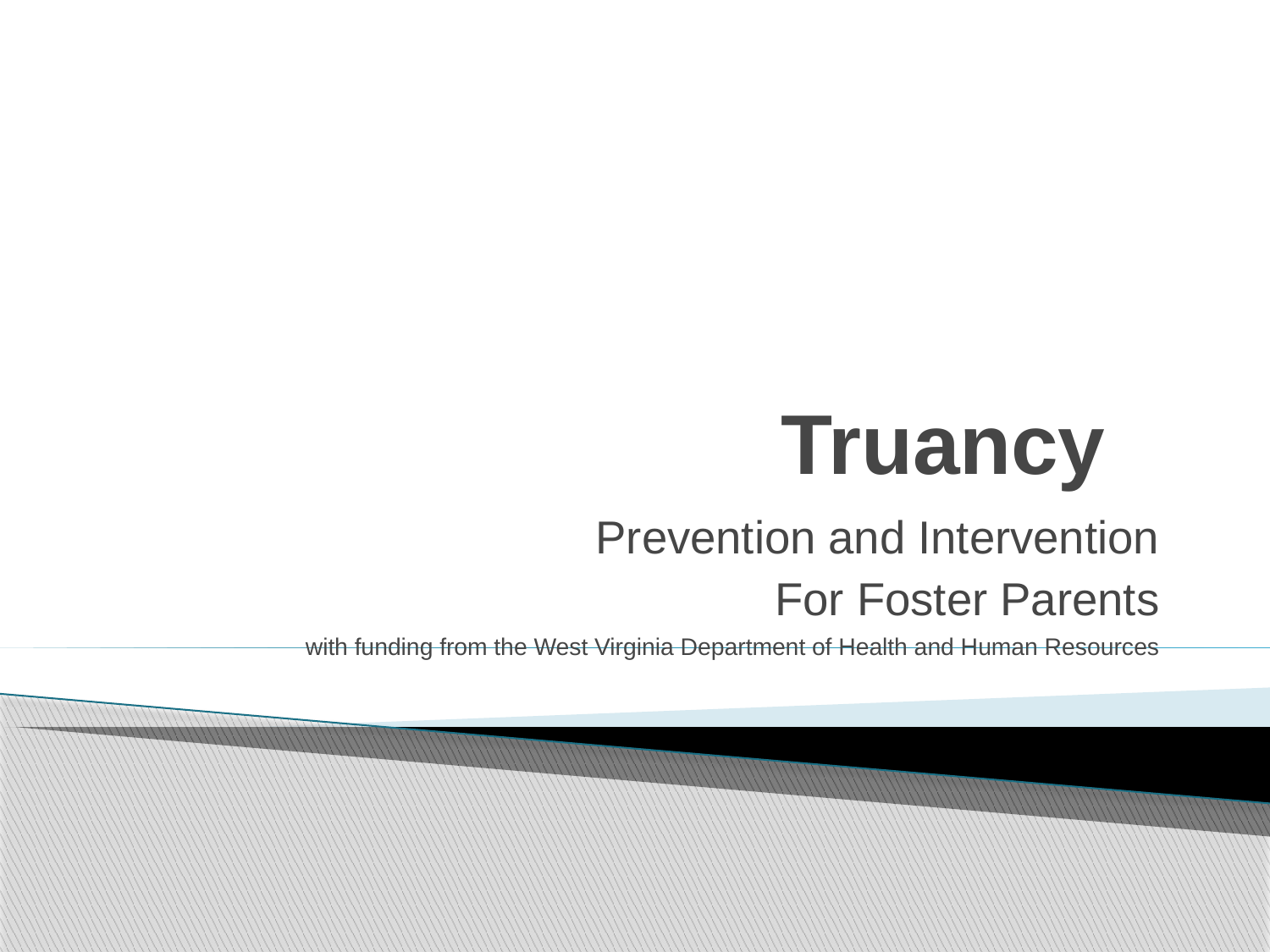

# Truancy
Prevention and Intervention
For Foster Parents
with funding from the West Virginia Department of Health and Human Resources